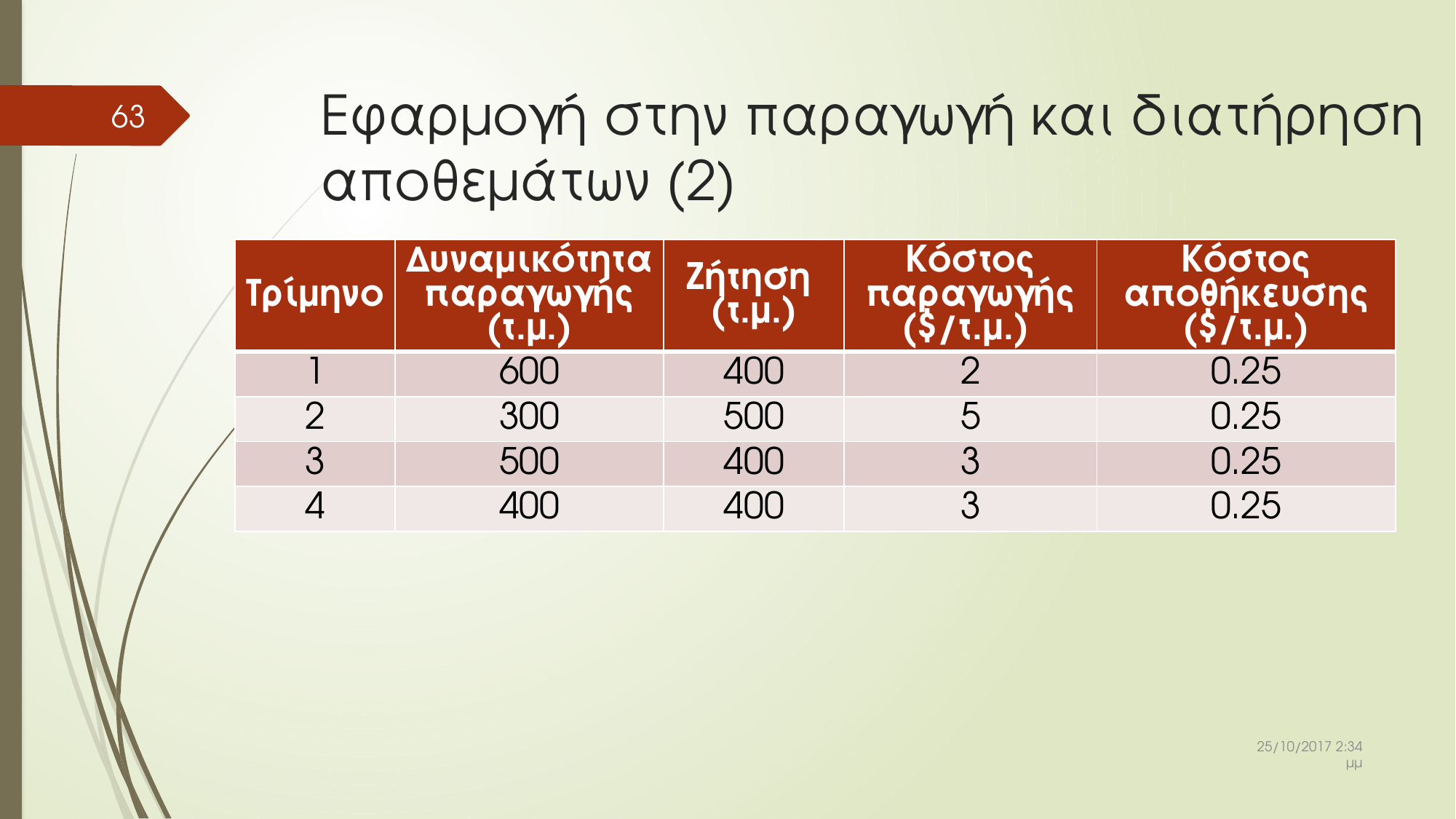

# Εφαρμογή στην παραγωγή και διατήρηση αποθεμάτων (2)
63

| Τρίμηνο | Δυναμικότητα παραγωγής (τ.μ.) | Ζήτηση (τ.μ.) | Κόστος παραγωγής ($/τ.μ.) | Κόστος αποθήκευσης ($/τ.μ.) |
| --- | --- | --- | --- | --- |
| 1 | 600 | 400 | 2 | 0.25 |
| 2 | 300 | 500 | 5 | 0.25 |
| 3 | 500 | 400 | 3 | 0.25 |
| 4 | 400 | 400 | 3 | 0.25 |
25/10/2017 2:34 μμ